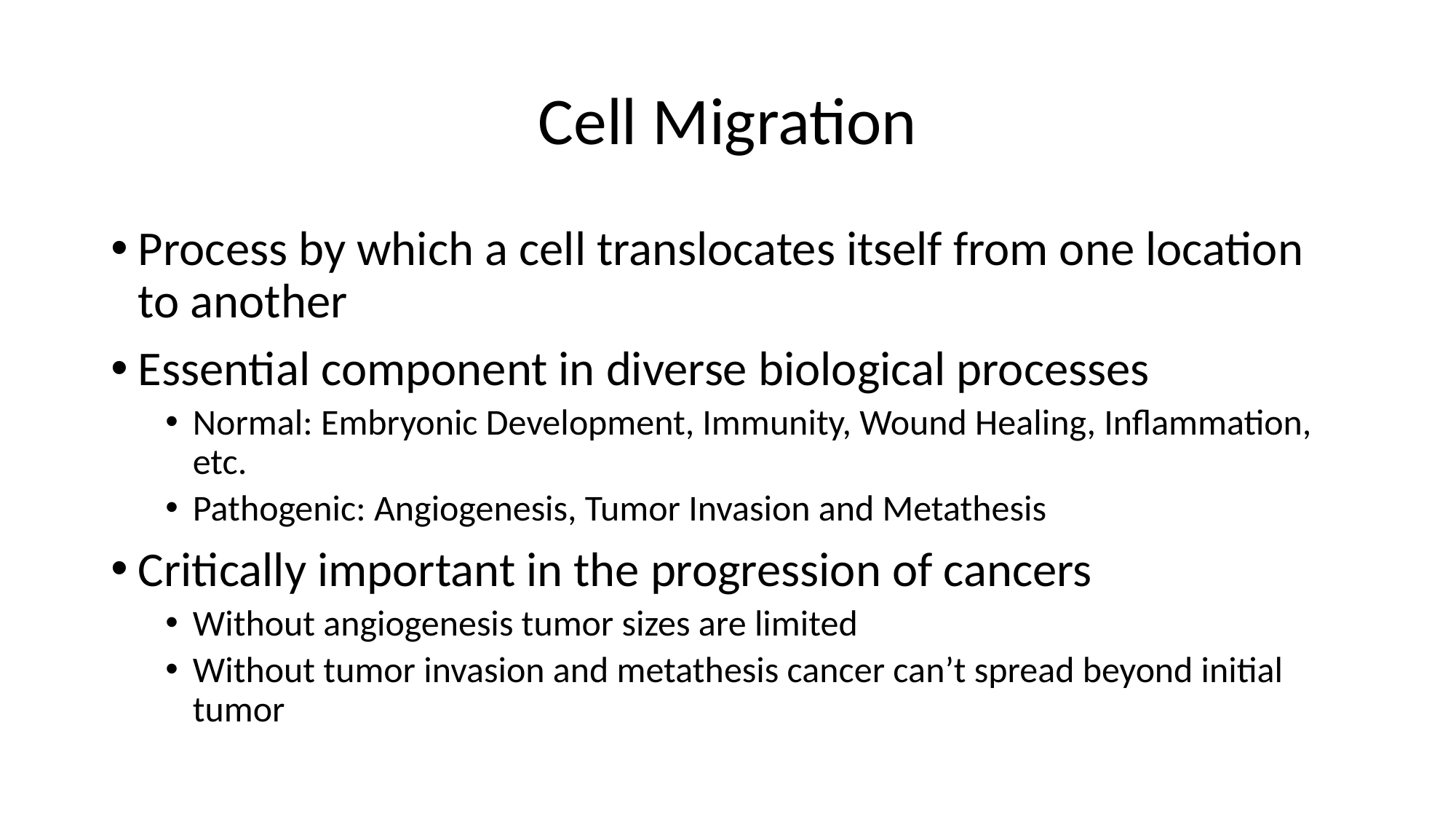

# Cell Migration
Process by which a cell translocates itself from one location to another
Essential component in diverse biological processes
Normal: Embryonic Development, Immunity, Wound Healing, Inflammation, etc.
Pathogenic: Angiogenesis, Tumor Invasion and Metathesis
Critically important in the progression of cancers
Without angiogenesis tumor sizes are limited
Without tumor invasion and metathesis cancer can’t spread beyond initial tumor